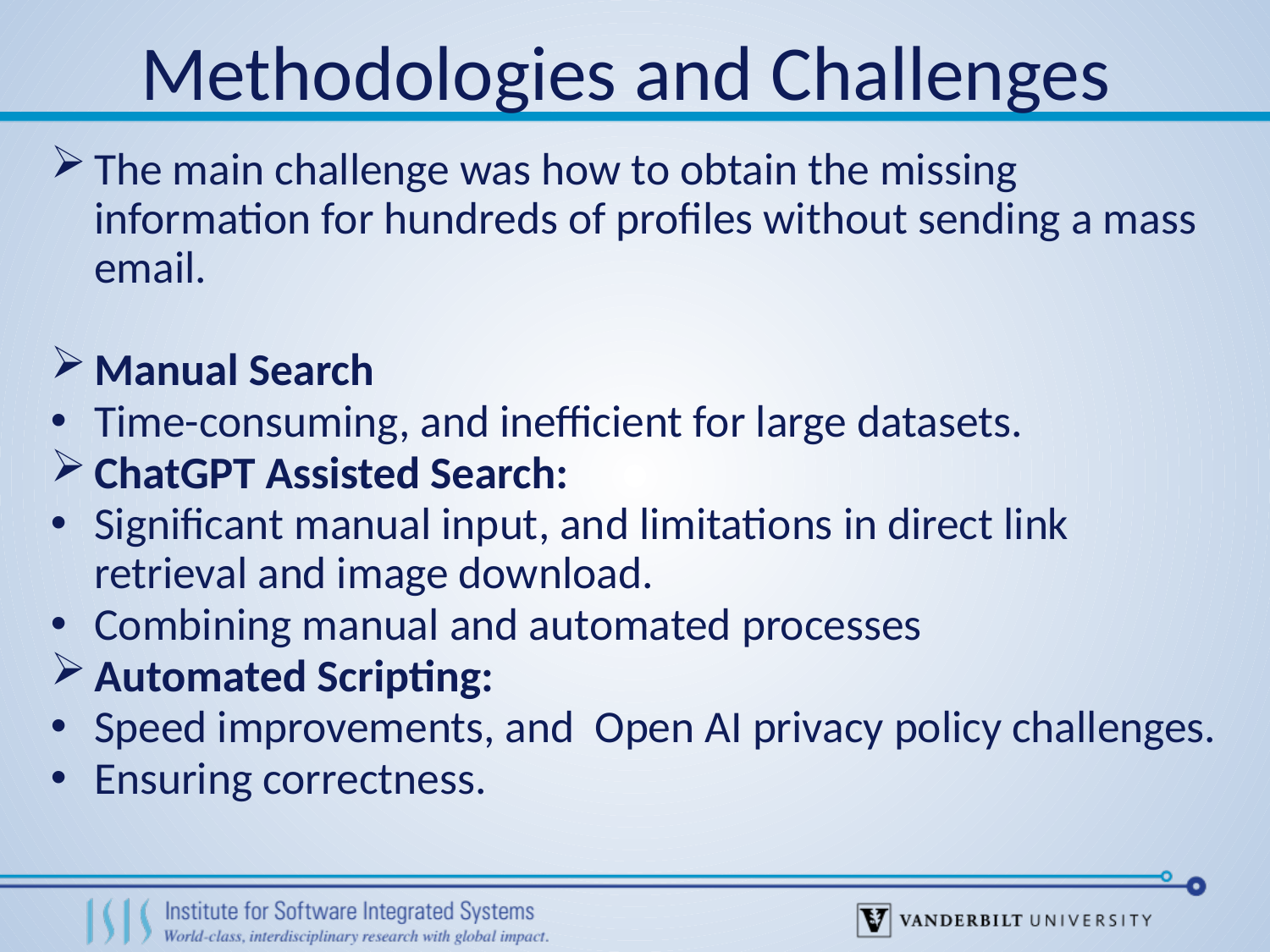

# Methodologies and Challenges

The main challenge was how to obtain the missing information for hundreds of profiles without sending a mass email.

Manual Search
Time-consuming, and inefficient for large datasets.
ChatGPT Assisted Search:
Significant manual input, and limitations in direct link retrieval and image download.
Combining manual and automated processes
Automated Scripting:
Speed improvements, and  Open AI privacy policy challenges.
Ensuring correctness.